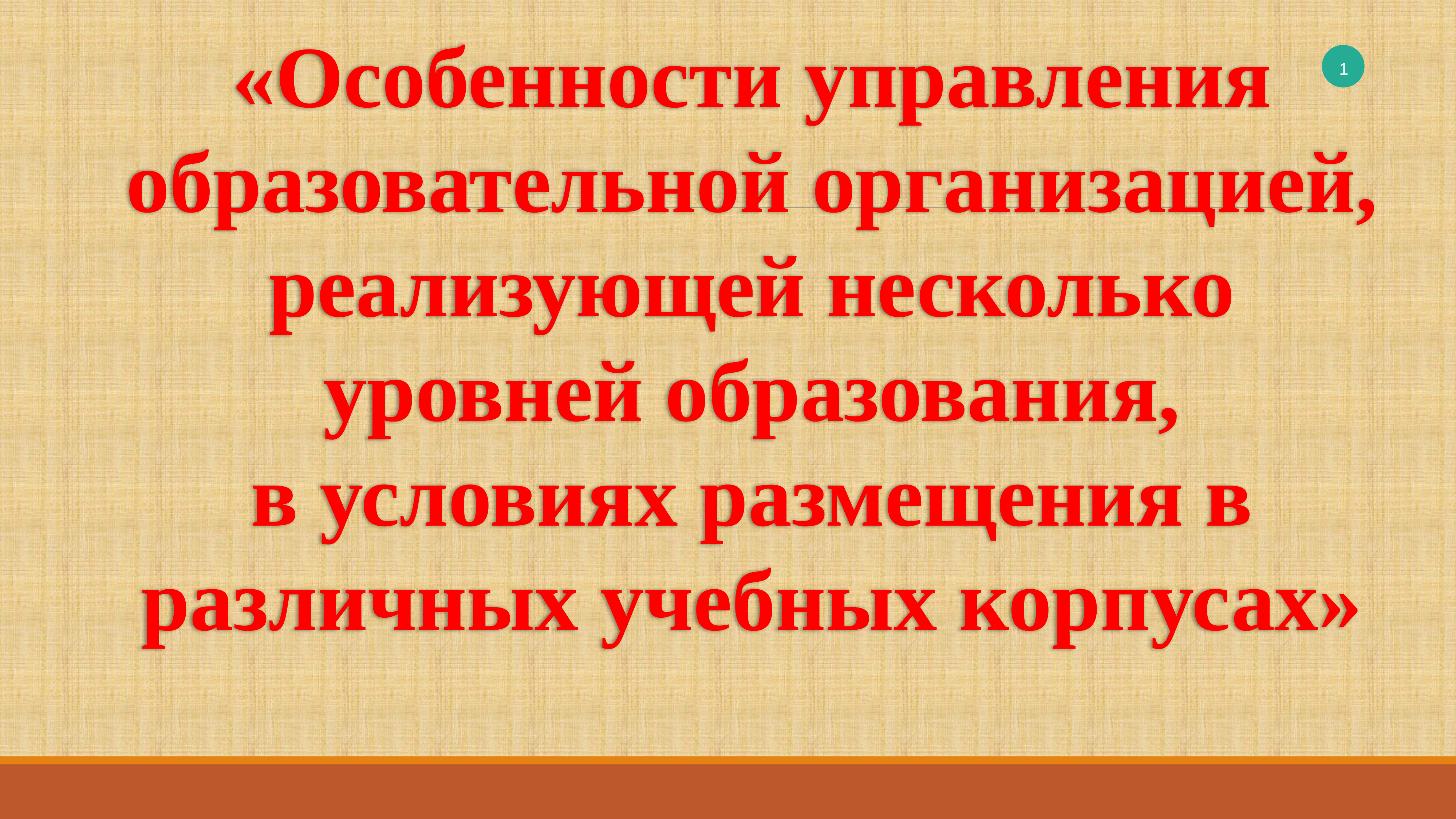

«Особенности управления образовательной организацией, реализующей несколько уровней образования,
в условиях размещения в различных учебных корпусах»